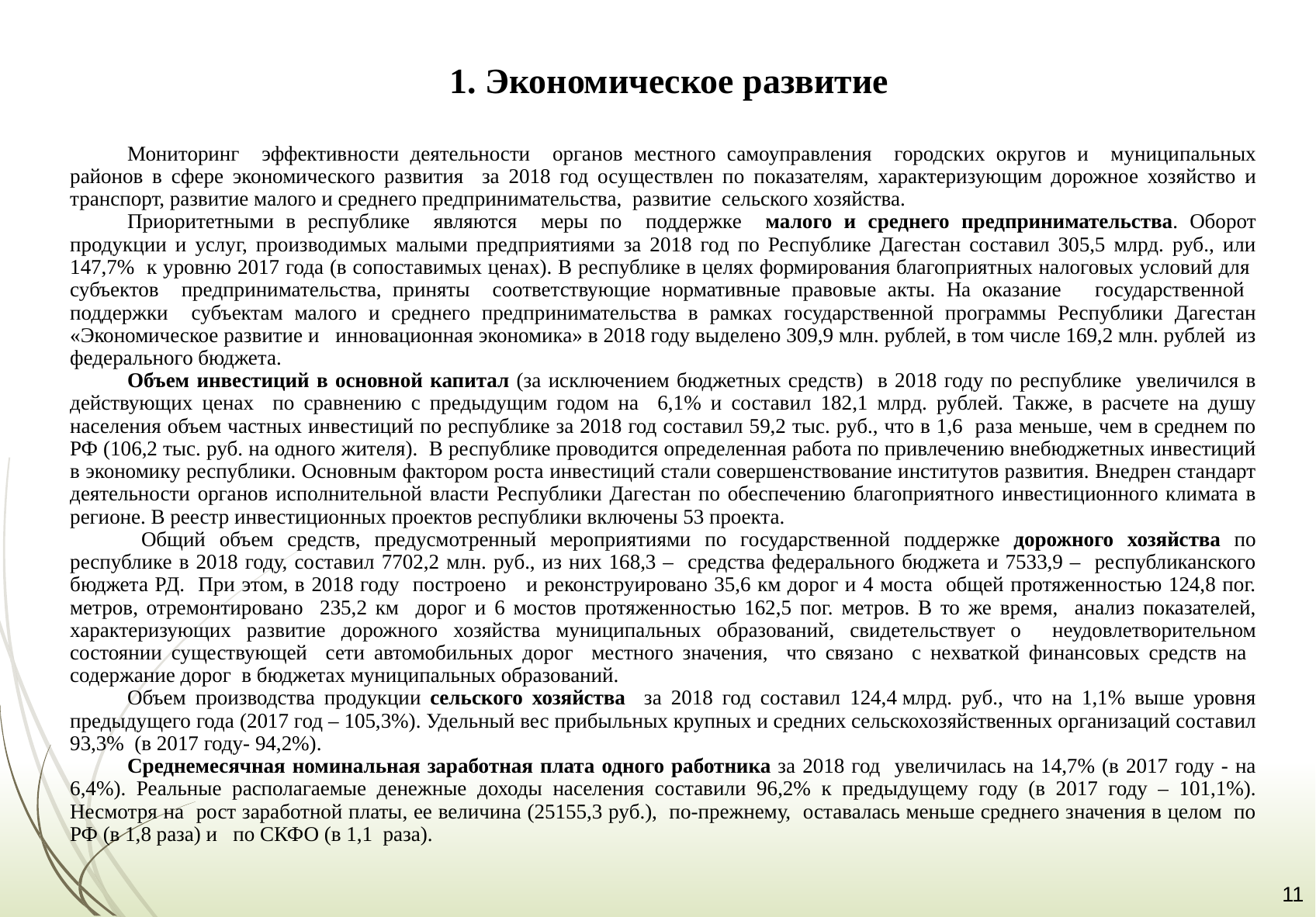

# 1. Экономическое развитие

Мониторинг  эффективности деятельности  органов местного самоуправления  городских округов и  муниципальных районов в сфере экономического развития  за 2018 год осуществлен по показателям, характеризующим дорожное хозяйство и транспорт, развитие малого и среднего предпринимательства,  развитие  сельского хозяйства.
Приоритетными в республике  являются  меры по  поддержке  малого и среднего предпринимательства. Оборот продукции и услуг, производимых малыми предприятиями за 2018 год по Республике Дагестан составил 305,5 млрд. руб., или 147,7%  к уровню 2017 года (в сопоставимых ценах). В республике в целях формирования благоприятных налоговых условий для  субъектов  предпринимательства, приняты  соответствующие нормативные правовые акты. На оказание   государственной  поддержки  субъектам малого и среднего предпринимательства в рамках государственной программы Республики Дагестан «Экономическое развитие и   инновационная экономика» в 2018 году выделено 309,9 млн. рублей, в том числе 169,2 млн. рублей  из федерального бюджета.
Объем инвестиций в основной капитал (за исключением бюджетных средств)  в 2018 году по республике  увеличился в действующих ценах  по сравнению с предыдущим годом на  6,1% и составил 182,1 млрд. рублей. Также, в расчете на душу населения объем частных инвестиций по республике за 2018 год составил 59,2 тыс. руб., что в 1,6  раза меньше, чем в среднем по РФ (106,2 тыс. руб. на одного жителя).  В республике проводится определенная работа по привлечению внебюджетных инвестиций в экономику республики. Основным фактором роста инвестиций стали совершенствование институтов развития. Внедрен стандарт деятельности органов исполнительной власти Республики Дагестан по обеспечению благоприятного инвестиционного климата в регионе. В реестр инвестиционных проектов республики включены 53 проекта.
 Общий объем средств, предусмотренный мероприятиями по государственной поддержке дорожного хозяйства по республике в 2018 году, составил 7702,2 млн. руб., из них 168,3 –  средства федерального бюджета и 7533,9 –  республиканского бюджета РД.  При этом, в 2018 году  построено   и реконструировано 35,6 км дорог и 4 моста  общей протяженностью 124,8 пог. метров, отремонтировано  235,2 км  дорог и 6 мостов протяженностью 162,5 пог. метров. В то же время,  анализ показателей, характеризующих развитие дорожного хозяйства муниципальных образований, свидетельствует о  неудовлетворительном состоянии существующей  сети автомобильных дорог  местного значения,  что связано  с нехваткой финансовых средств на  содержание дорог  в бюджетах муниципальных образований.
Объем производства продукции сельского хозяйства  за 2018 год составил 124,4 млрд. руб., что на 1,1% выше уровня предыдущего года (2017 год – 105,3%). Удельный вес прибыльных крупных и средних сельскохозяйственных организаций составил 93,3%  (в 2017 году- 94,2%).
Среднемесячная номинальная заработная плата одного работника за 2018 год  увеличилась на 14,7% (в 2017 году - на 6,4%). Реальные располагаемые денежные доходы населения составили 96,2% к предыдущему году (в 2017 году – 101,1%). Несмотря на  рост заработной платы, ее величина (25155,3 руб.),  по-прежнему,  оставалась меньше среднего значения в целом  по РФ (в 1,8 раза) и   по СКФО (в 1,1  раза).

11